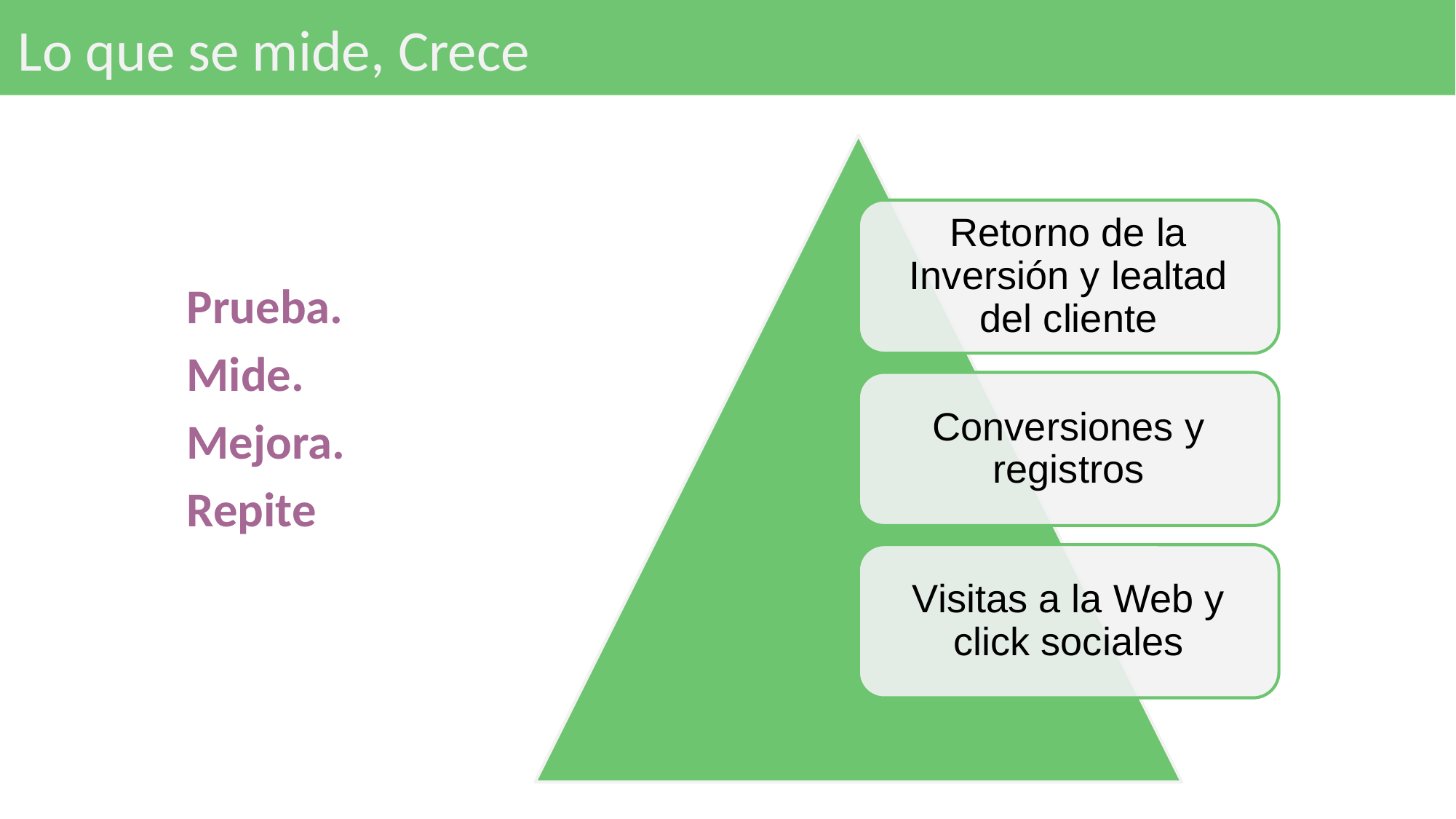

# Lo que se mide, Crece

Retorno de la Inversión y lealtad del cliente

Conversiones y registros

Visitas a la Web y click sociales
Prueba.
Mide.
Mejora.
Repite